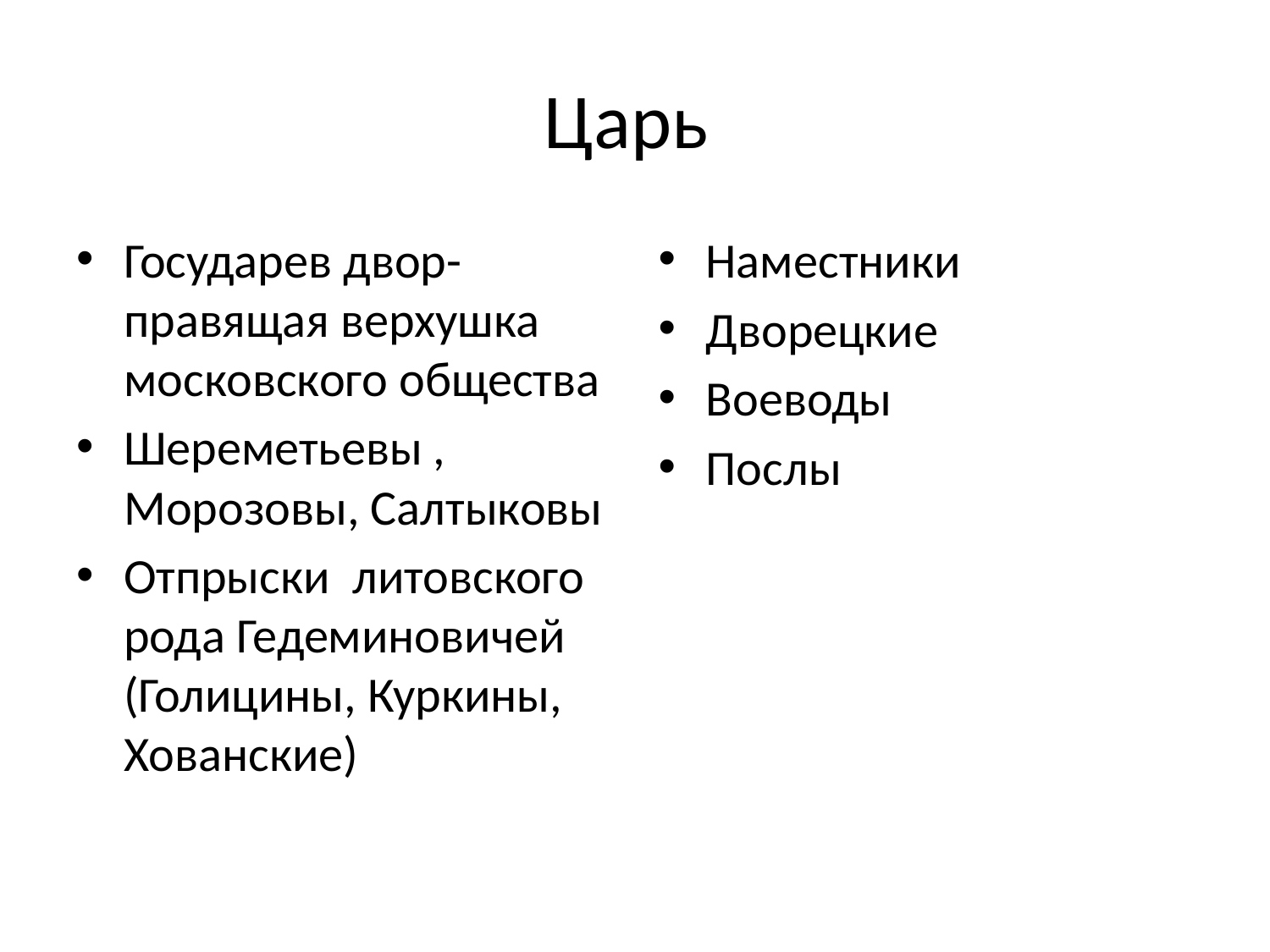

# Царь
Государев двор- правящая верхушка московского общества
Шереметьевы , Морозовы, Салтыковы
Отпрыски  литовского рода Гедеминовичей (Голицины, Куркины, Хованские)
Наместники
Дворецкие
Воеводы
Послы